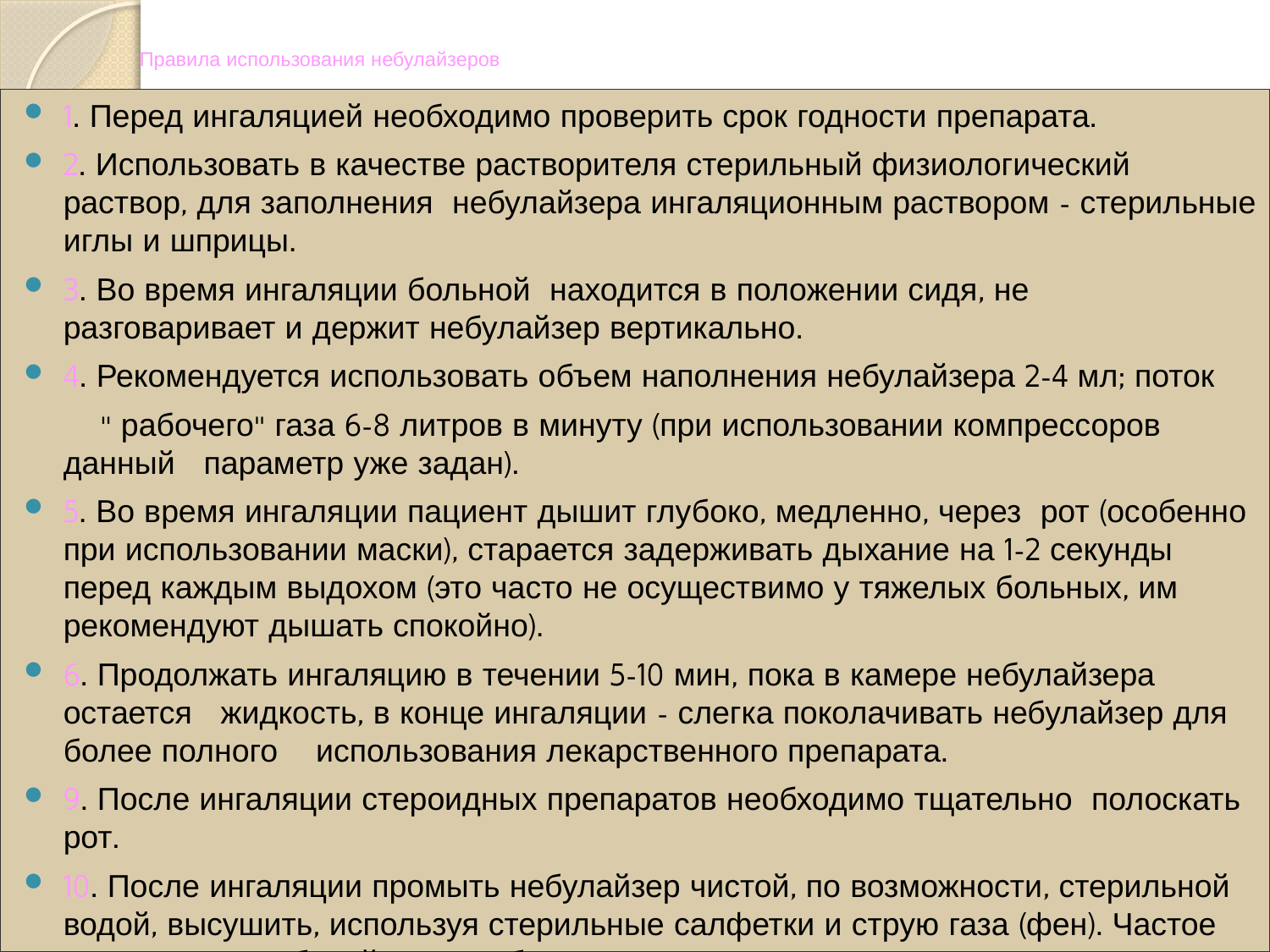

# Правила использования небулайзеров
1. Перед ингаляцией необходимо проверить срок годности препарата.
2. Использовать в качестве растворителя стерильный физиологический раствор, для заполнения  небулайзера ингаляционным раствором - стерильные иглы и шприцы.
3. Во время ингаляции больной  находится в положении сидя, не  разговаривает и держит небулайзер вертикально.
4. Рекомендуется использовать объем наполнения небулайзера 2-4 мл; поток
        " рабочего" газа 6-8 литров в минуту (при использовании компрессоров данный   параметр уже задан).
5. Во время ингаляции пациент дышит глубоко, медленно, через  рот (особенно  при использовании маски), старается задерживать дыхание на 1-2 секунды    перед каждым выдохом (это часто не осуществимо у тяжелых больных, им   рекомендуют дышать спокойно).
6. Продолжать ингаляцию в течении 5-10 мин, пока в камере небулайзера остается   жидкость, в конце ингаляции - слегка поколачивать небулайзер для более полного    использования лекарственного препарата.
9. После ингаляции стероидных препаратов необходимо тщательно  полоскать рот.
10. После ингаляции промыть небулайзер чистой, по возможности, стерильной   водой, высушить, используя стерильные салфетки и струю газа (фен). Частое     промывание небулайзера необходимо для предотвращения кристаллизации    препаратов и бактериального загрязнения.